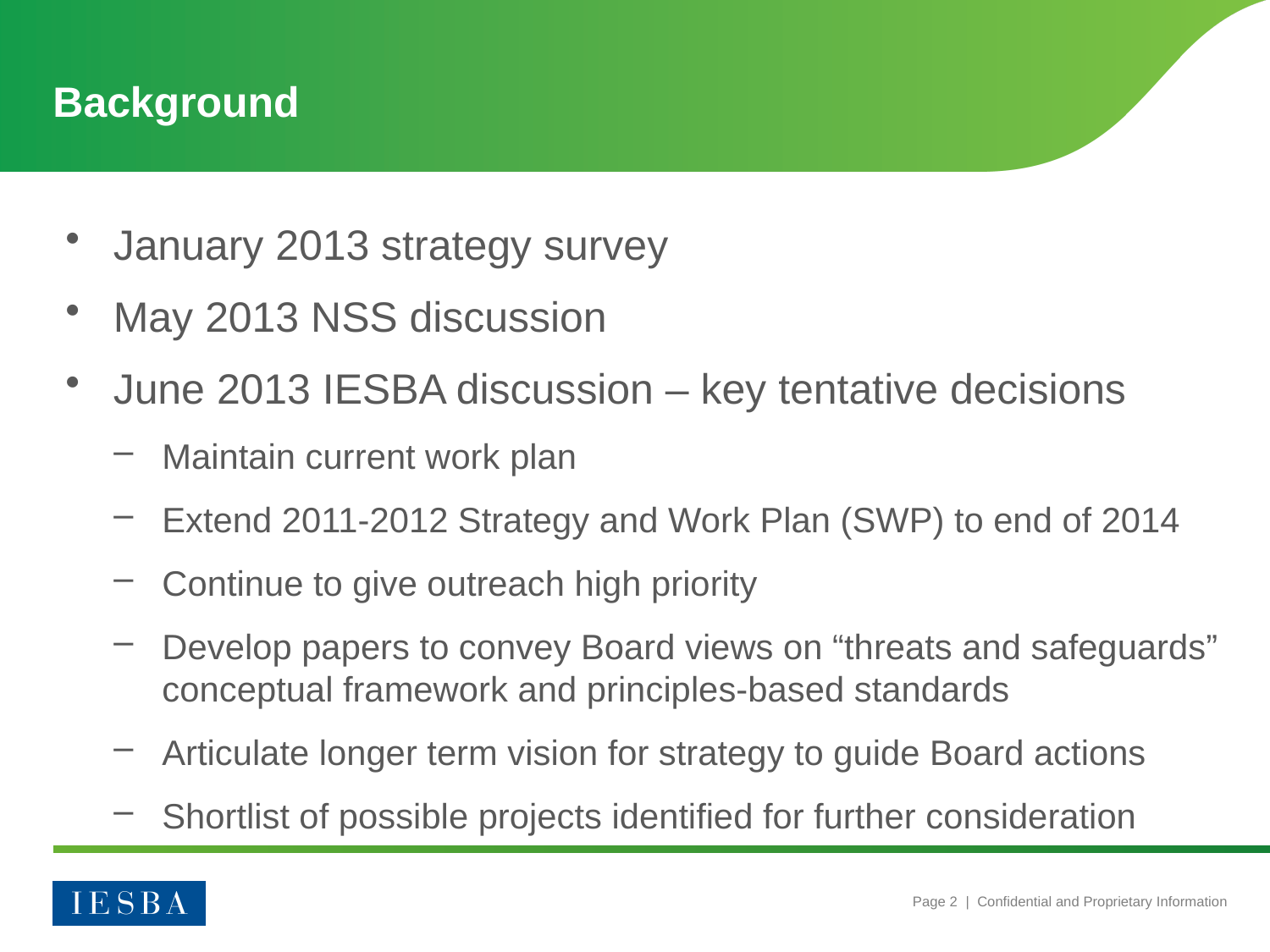

# Background
January 2013 strategy survey
May 2013 NSS discussion
June 2013 IESBA discussion – key tentative decisions
Maintain current work plan
Extend 2011-2012 Strategy and Work Plan (SWP) to end of 2014
Continue to give outreach high priority
Develop papers to convey Board views on “threats and safeguards” conceptual framework and principles-based standards
Articulate longer term vision for strategy to guide Board actions
Shortlist of possible projects identified for further consideration